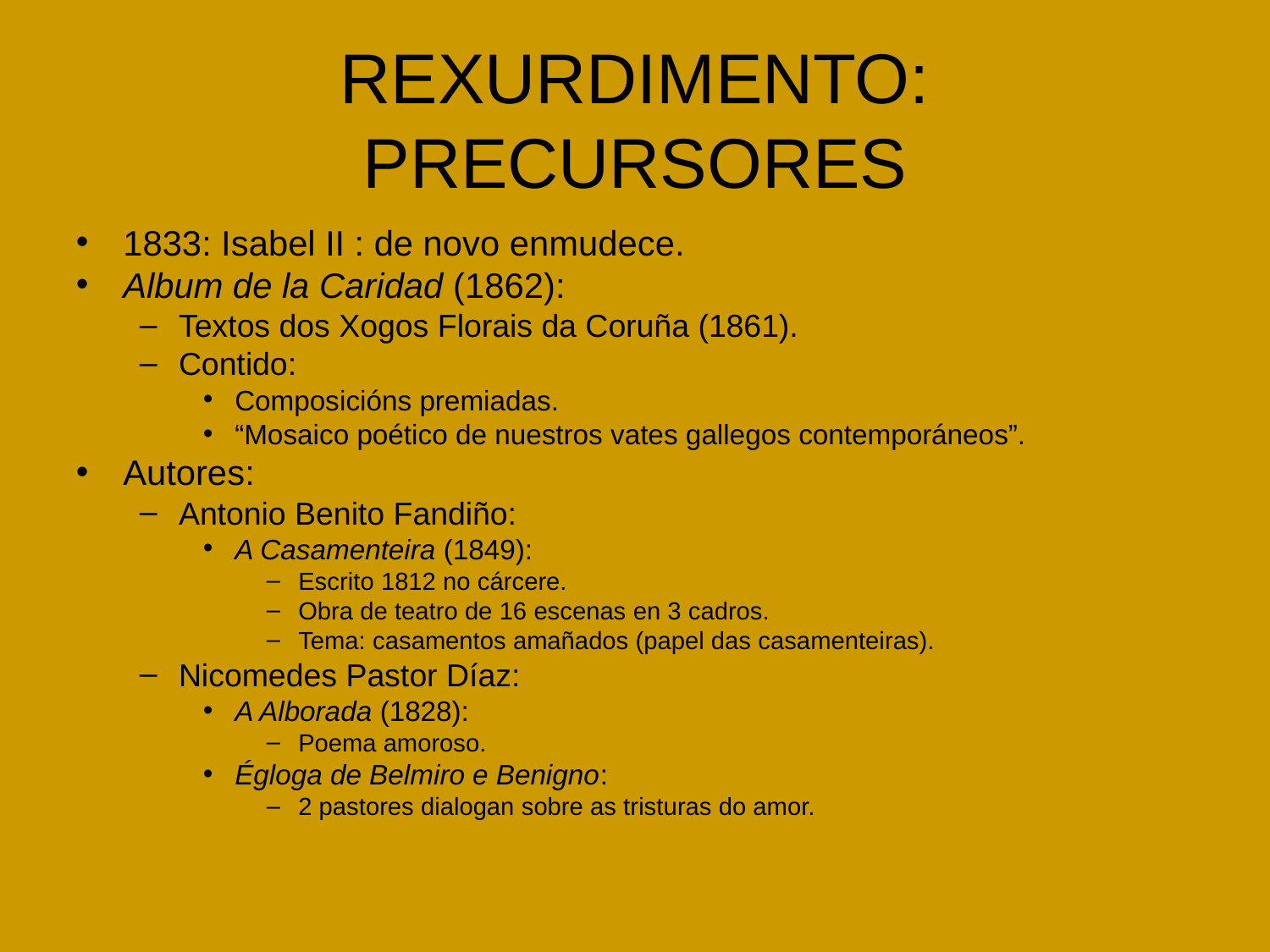

# REXURDIMENTO: PRECURSORES
1833: Isabel II : de novo enmudece.
Album de la Caridad (1862):
Textos dos Xogos Florais da Coruña (1861).
Contido:
Composicións premiadas.
“Mosaico poético de nuestros vates gallegos contemporáneos”.
Autores:
Antonio Benito Fandiño:
A Casamenteira (1849):
Escrito 1812 no cárcere.
Obra de teatro de 16 escenas en 3 cadros.
Tema: casamentos amañados (papel das casamenteiras).
Nicomedes Pastor Díaz:
A Alborada (1828):
Poema amoroso.
Égloga de Belmiro e Benigno:
2 pastores dialogan sobre as tristuras do amor.